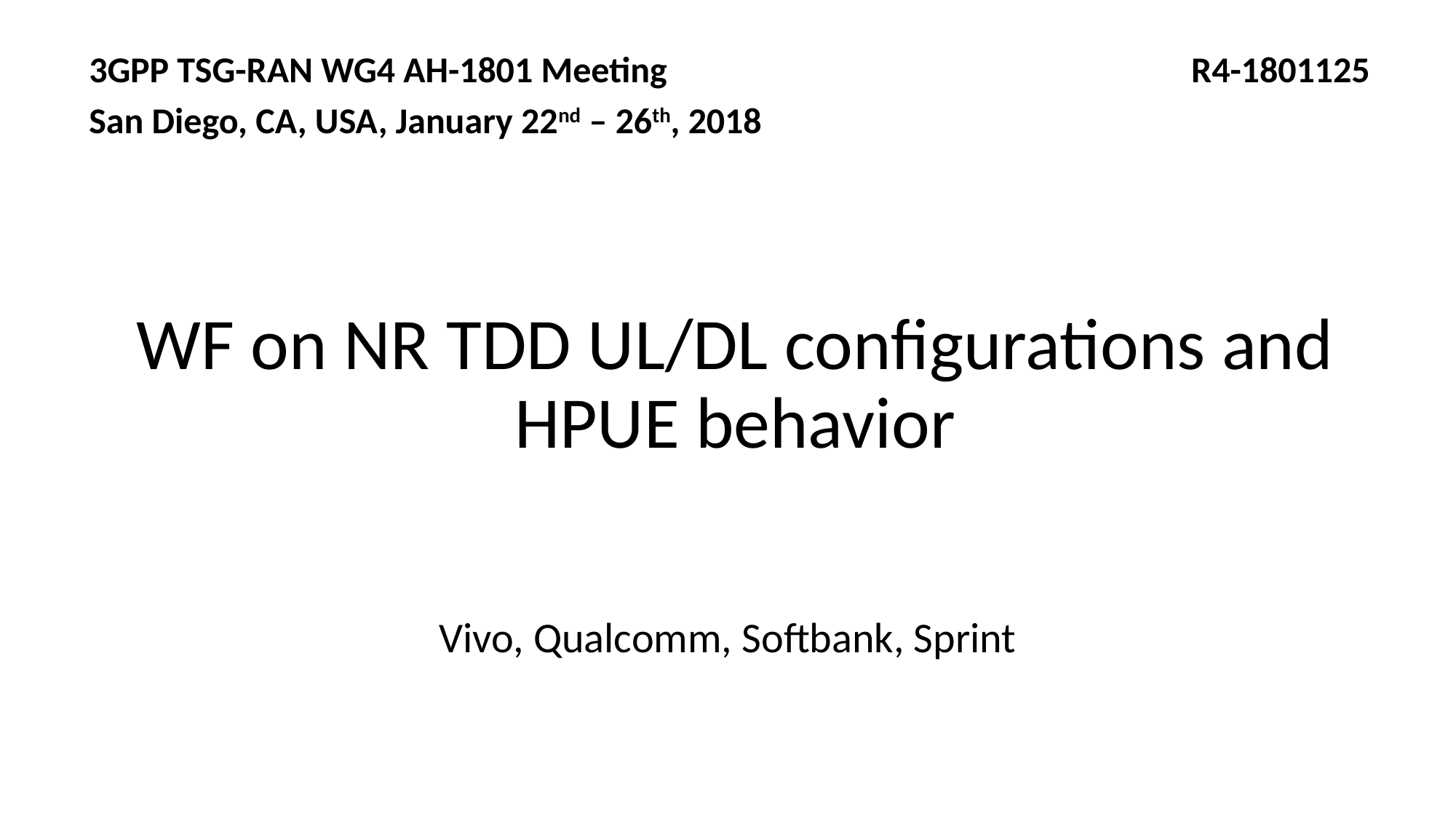

3GPP TSG-RAN WG4 AH-1801 Meeting                                                                R4-1801125
San Diego, CA, USA, January 22nd – 26th, 2018
# WF on NR TDD UL/DL configurations and HPUE behavior
Vivo, Qualcomm, Softbank, Sprint